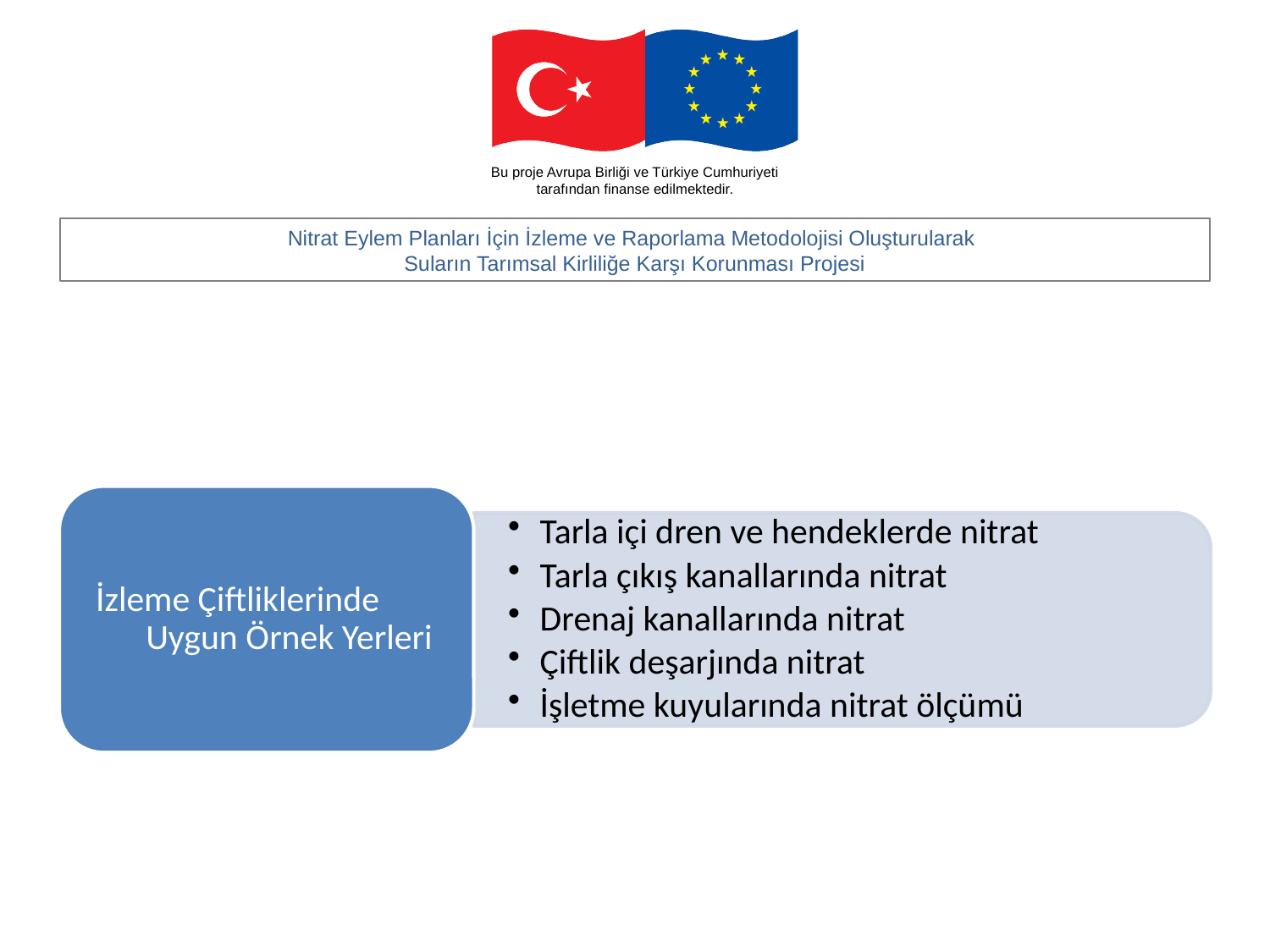

Tarla içi dren ve hendeklerde nitrat
Tarla çıkış kanallarında nitrat
Drenaj kanallarında nitrat
Çiftlik deşarjında nitrat
İşletme kuyularında nitrat ölçümü
İzleme Çiftliklerinde Uygun Örnek Yerleri